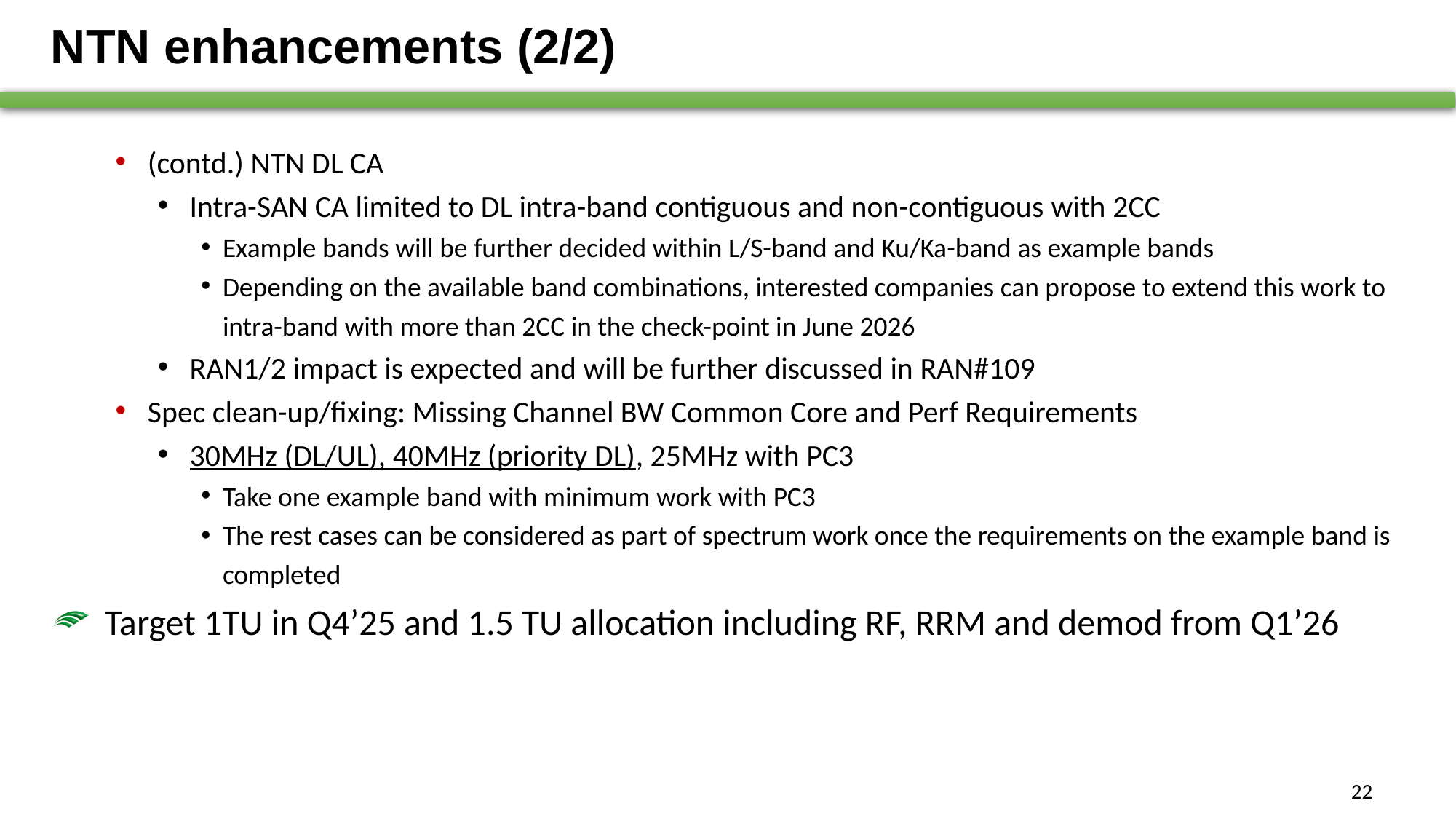

# NTN enhancements (2/2)
(contd.) NTN DL CA
Intra-SAN CA limited to DL intra-band contiguous and non-contiguous with 2CC
Example bands will be further decided within L/S-band and Ku/Ka-band as example bands
Depending on the available band combinations, interested companies can propose to extend this work to intra-band with more than 2CC in the check-point in June 2026
RAN1/2 impact is expected and will be further discussed in RAN#109
Spec clean-up/fixing: Missing Channel BW Common Core and Perf Requirements
30MHz (DL/UL), 40MHz (priority DL), 25MHz with PC3
Take one example band with minimum work with PC3
The rest cases can be considered as part of spectrum work once the requirements on the example band is completed
Target 1TU in Q4’25 and 1.5 TU allocation including RF, RRM and demod from Q1’26